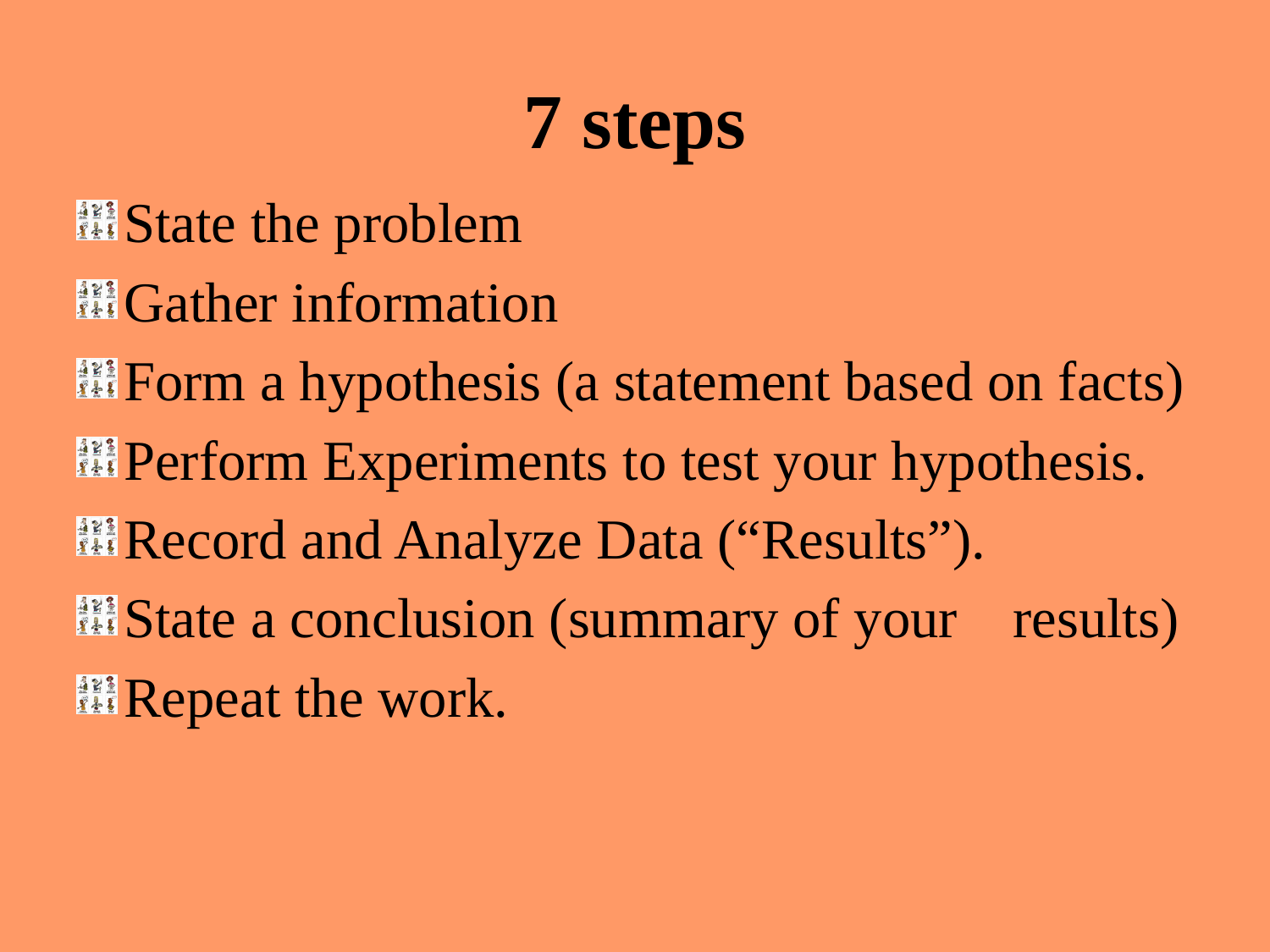

# 7 steps
State the problem
Gather information
Form a hypothesis (a statement based on facts)
Perform Experiments to test your hypothesis.
Record and Analyze Data (“Results”).
State a conclusion (summary of your 	results)
Repeat the work.